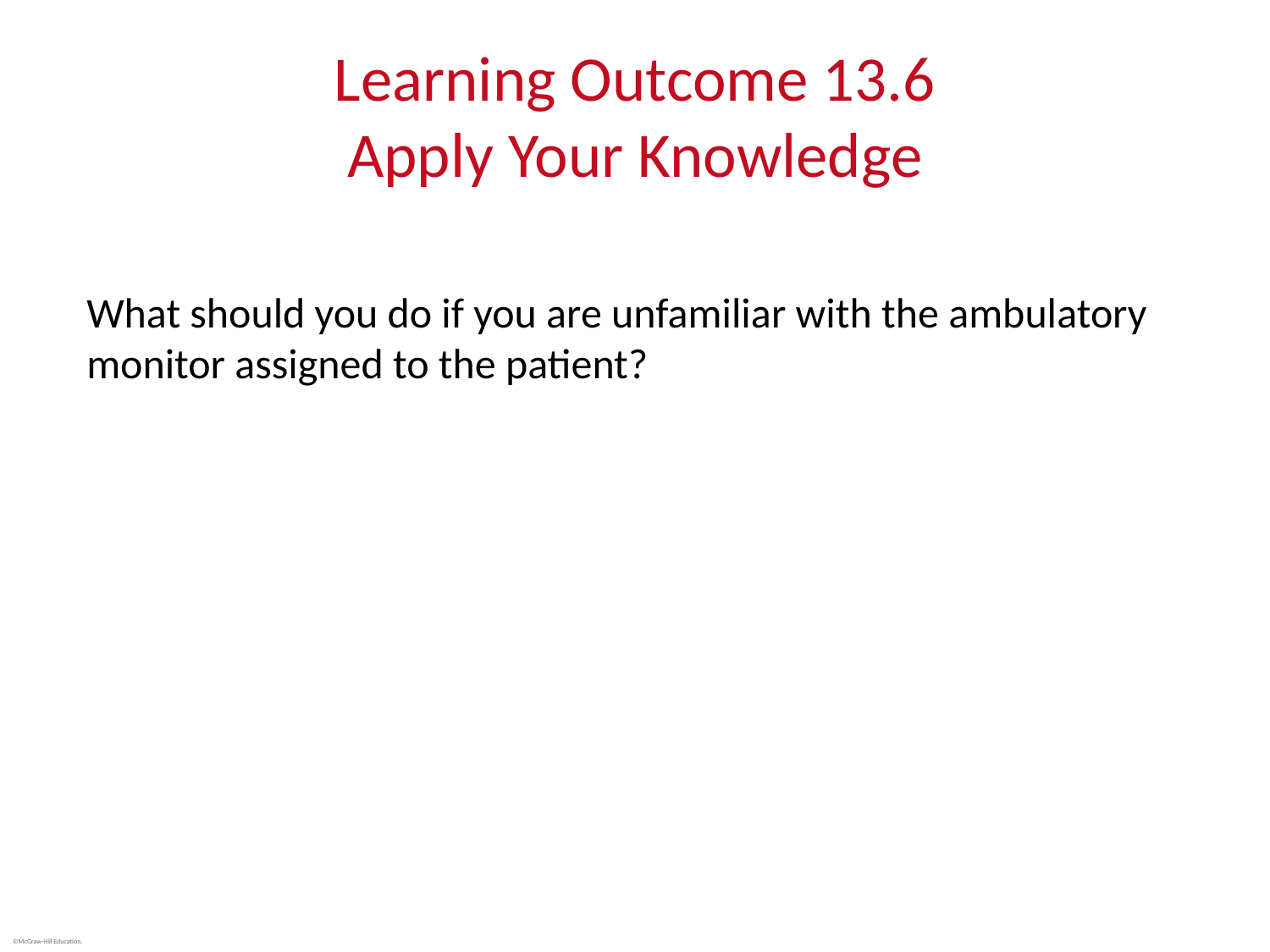

# Learning Outcome 13.6 Apply Your Knowledge
What should you do if you are unfamiliar with the ambulatory monitor assigned to the patient?